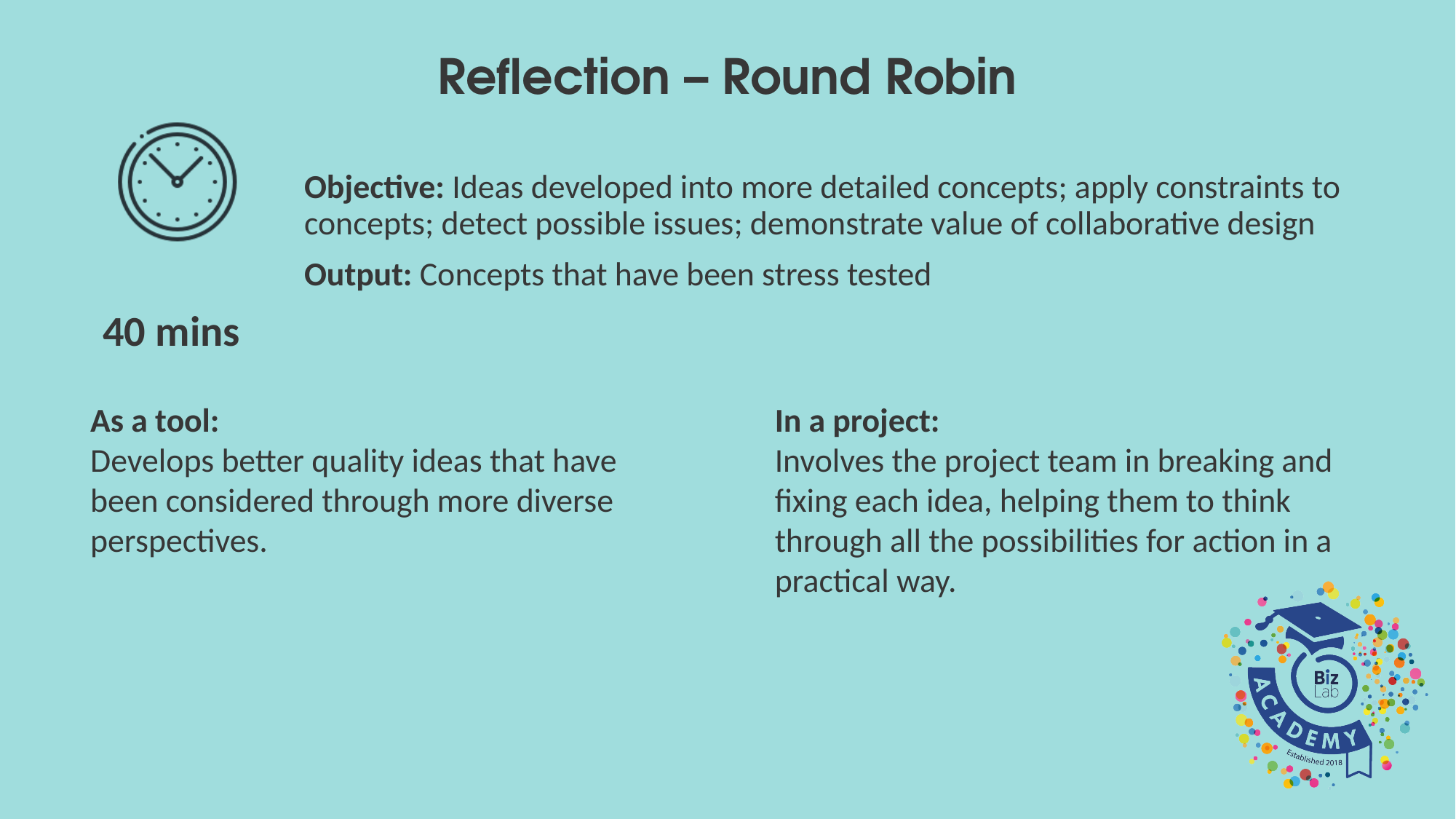

Reflection – Round Robin
Objective: Ideas developed into more detailed concepts; apply constraints to concepts; detect possible issues; demonstrate value of collaborative design
Output: Concepts that have been stress tested
40 mins
In a project:
Involves the project team in breaking and fixing each idea, helping them to think through all the possibilities for action in a practical way.
As a tool:
Develops better quality ideas that have been considered through more diverse perspectives.